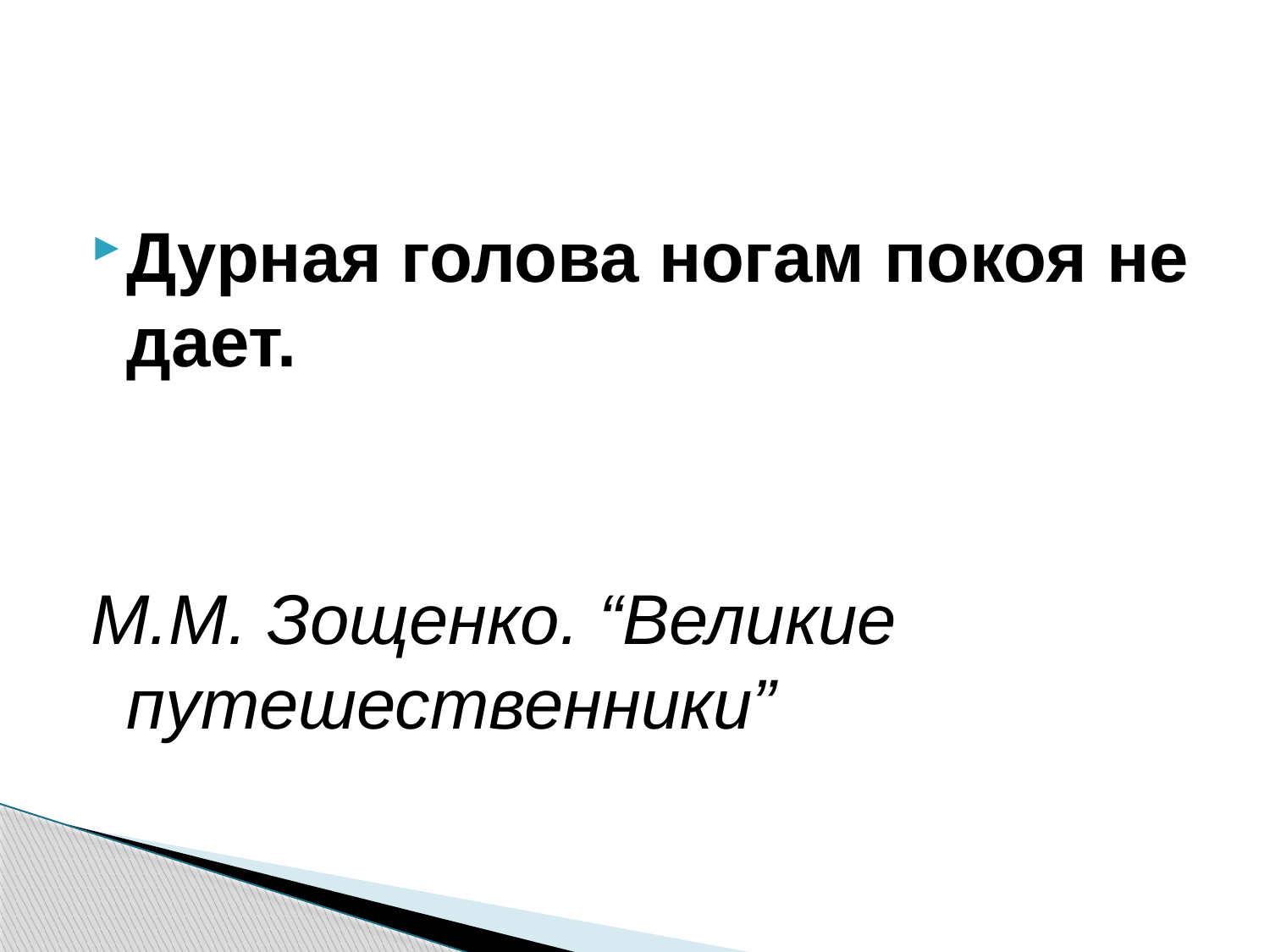

#
Дурная голова ногам покоя не дает.

М.М. Зощенко. “Великие путешественники”